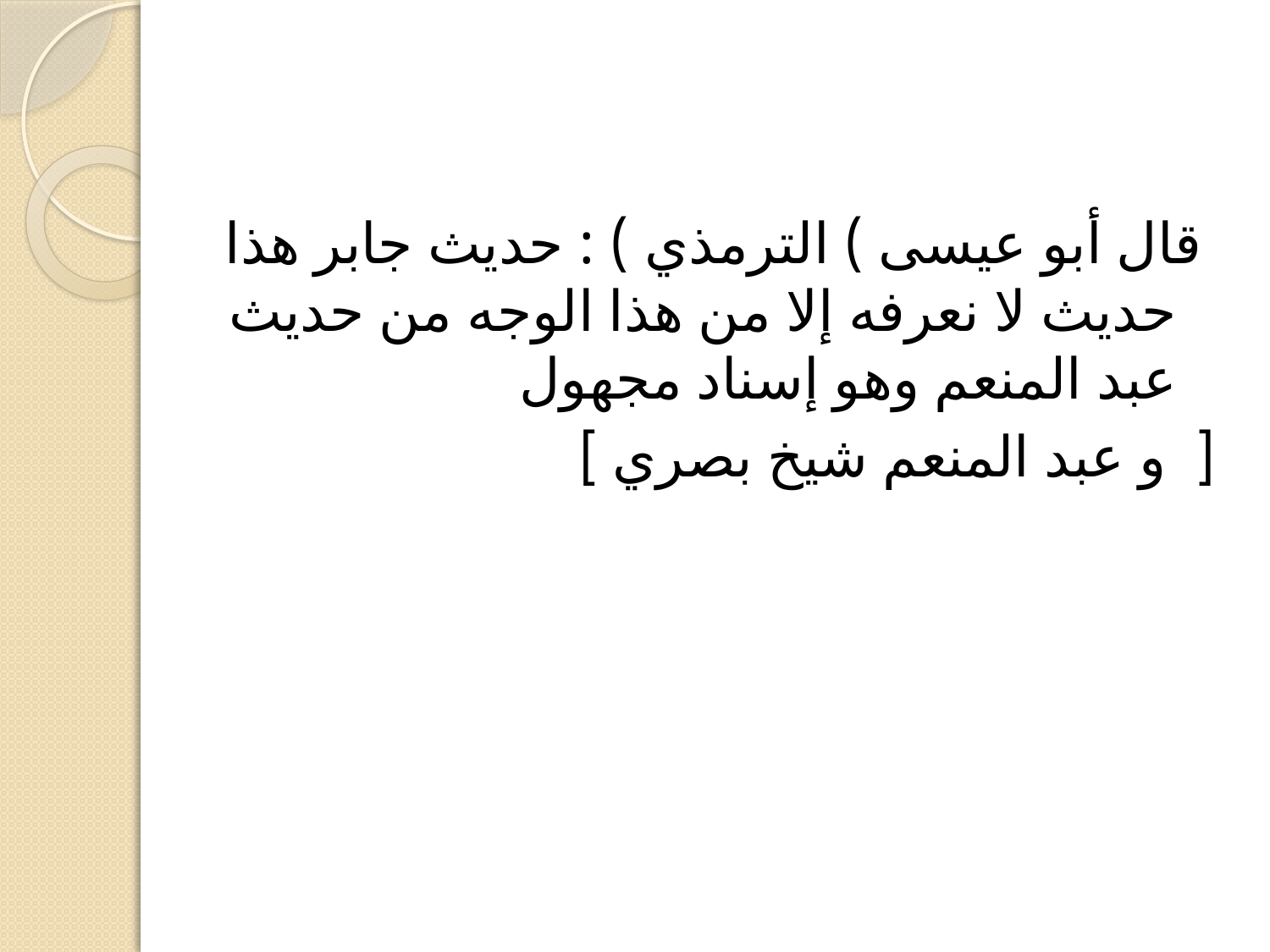

#
 قال أبو عيسى ) الترمذي ) : حديث جابر هذا حديث لا نعرفه إلا من هذا الوجه من حديث عبد المنعم وهو إسناد مجهول
[  و عبد المنعم شيخ بصري ]